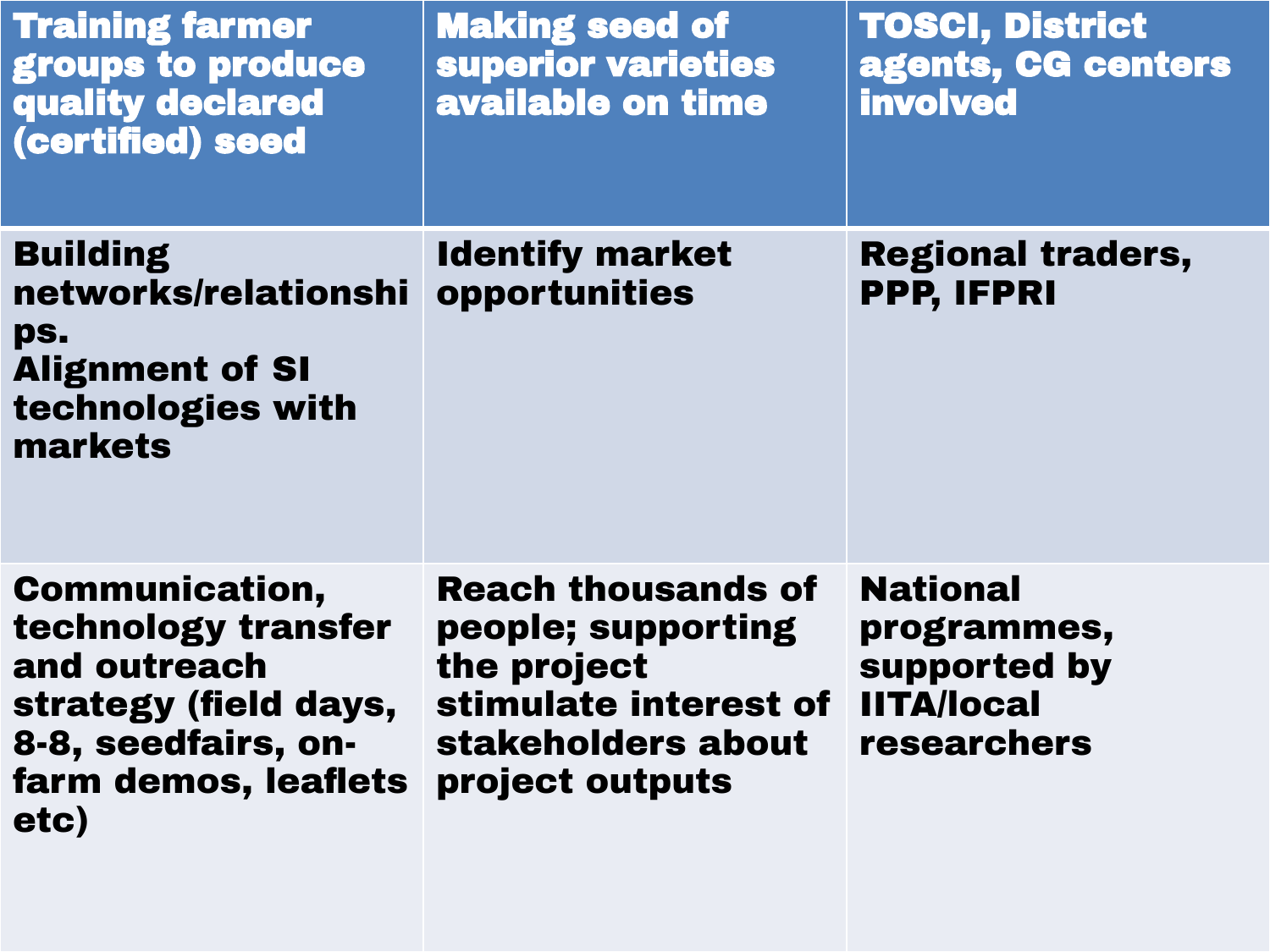

| Training farmer groups to produce quality declared (certified) seed | Making seed of superior varieties available on time | TOSCI, District agents, CG centers involved |
| --- | --- | --- |
| Building networks/relationships. Alignment of SI technologies with markets | Identify market opportunities | Regional traders, PPP, IFPRI |
| Communication, technology transfer and outreach strategy (field days, 8-8, seedfairs, on-farm demos, leaflets etc) | Reach thousands of people; supporting the project stimulate interest of stakeholders about project outputs | National programmes, supported by IITA/local researchers |